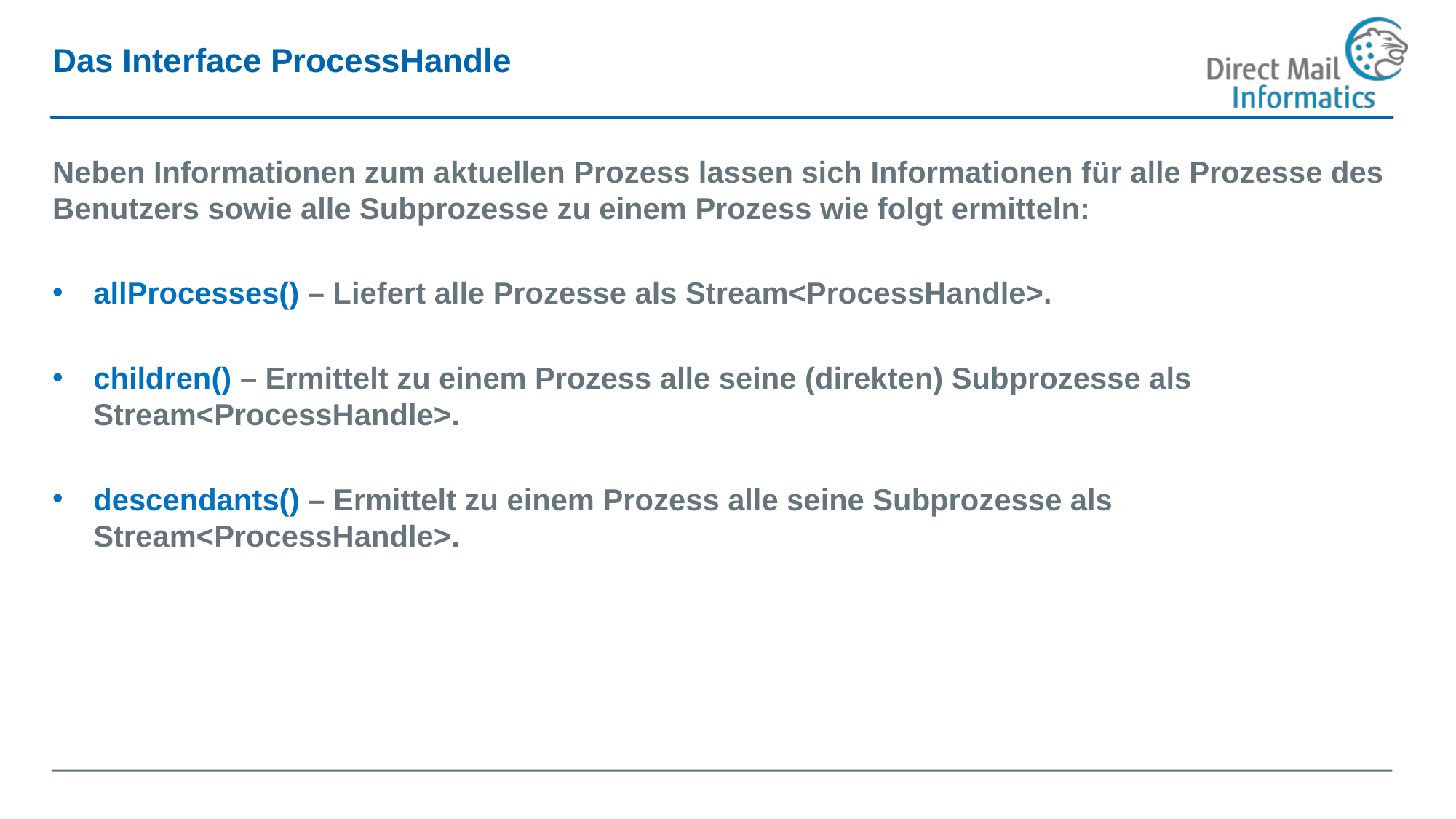

# Das Interface ProcessHandle
Neben Informationen zum aktuellen Prozess lassen sich Informationen für alle Prozesse des Benutzers sowie alle Subprozesse zu einem Prozess wie folgt ermitteln:

allProcesses() – Liefert alle Prozesse als Stream<ProcessHandle>.

children() – Ermittelt zu einem Prozess alle seine (direkten) Subprozesse als Stream<ProcessHandle>.

descendants() – Ermittelt zu einem Prozess alle seine Subprozesse als Stream<ProcessHandle>.